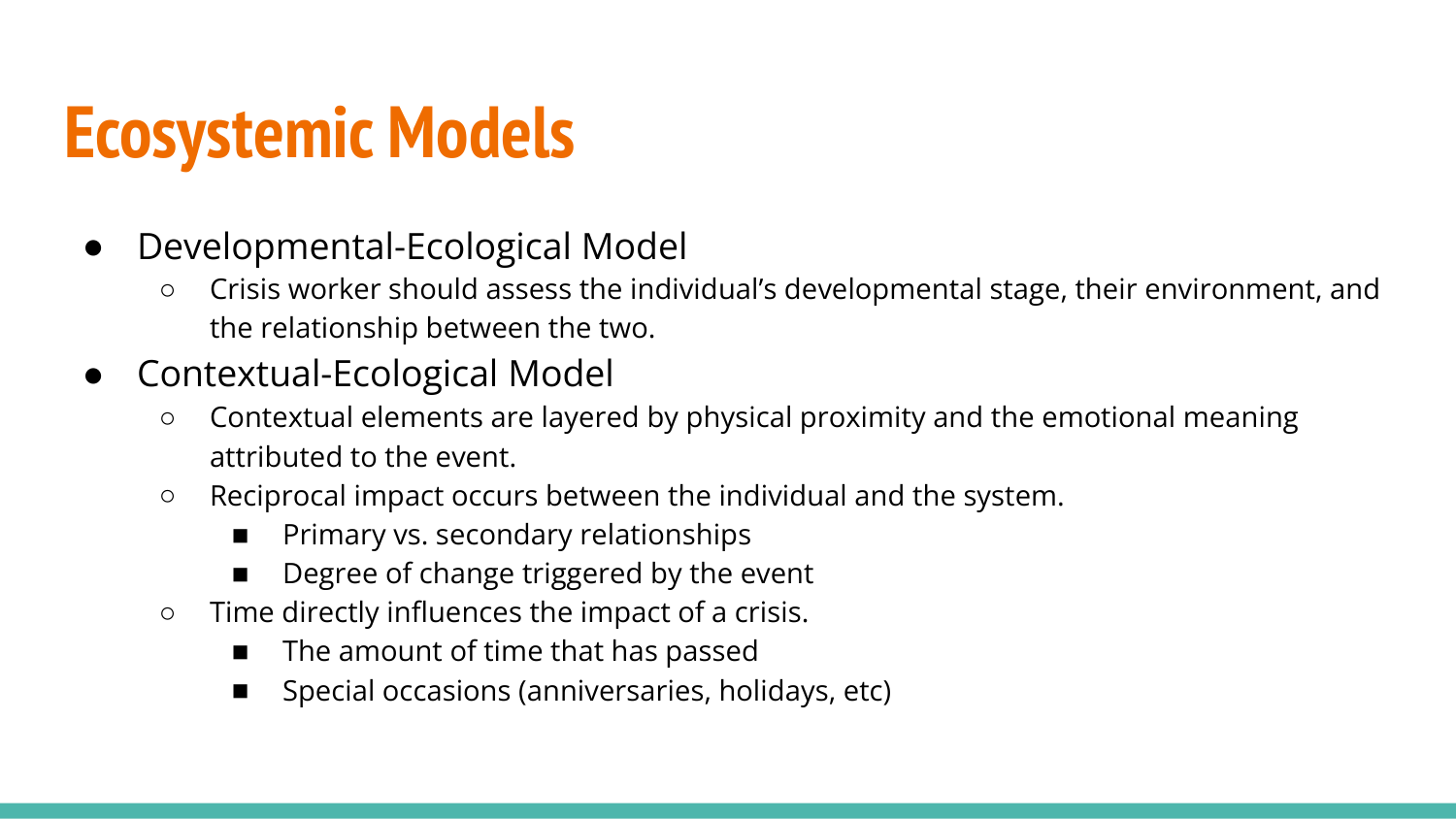

# Ecosystemic Models
Developmental-Ecological Model
Crisis worker should assess the individual’s developmental stage, their environment, and the relationship between the two.
Contextual-Ecological Model
Contextual elements are layered by physical proximity and the emotional meaning attributed to the event.
Reciprocal impact occurs between the individual and the system.
Primary vs. secondary relationships
Degree of change triggered by the event
Time directly influences the impact of a crisis.
The amount of time that has passed
Special occasions (anniversaries, holidays, etc)